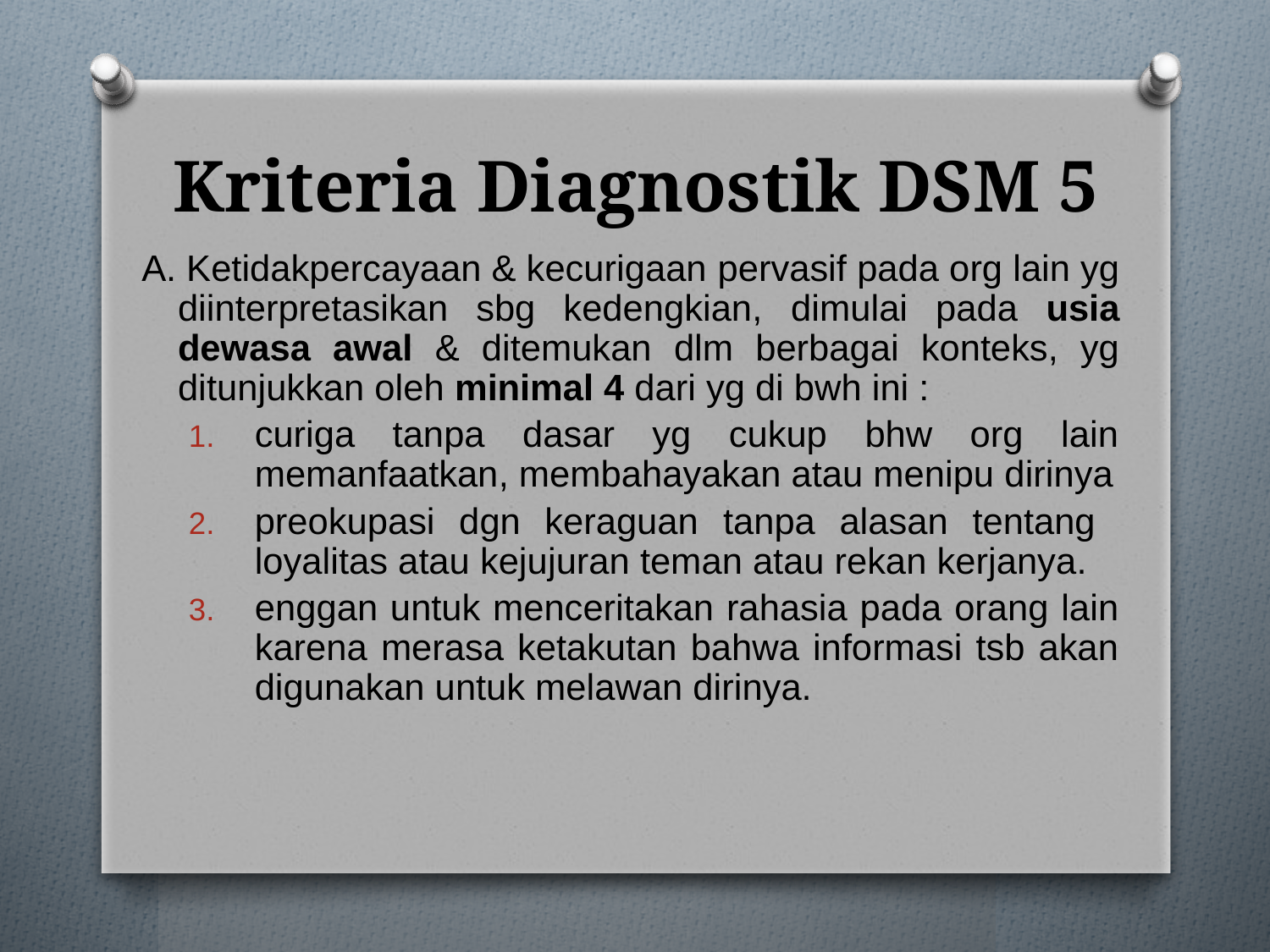

# Kriteria Diagnostik DSM 5
A. Ketidakpercayaan & kecurigaan pervasif pada org lain yg diinterpretasikan sbg kedengkian, dimulai pada usia dewasa awal & ditemukan dlm berbagai konteks, yg ditunjukkan oleh minimal 4 dari yg di bwh ini :
curiga tanpa dasar yg cukup bhw org lain memanfaatkan, membahayakan atau menipu dirinya
preokupasi dgn keraguan tanpa alasan tentang  loyalitas atau kejujuran teman atau rekan kerjanya.
enggan untuk menceritakan rahasia pada orang lain karena merasa ketakutan bahwa informasi tsb akan digunakan untuk melawan dirinya.